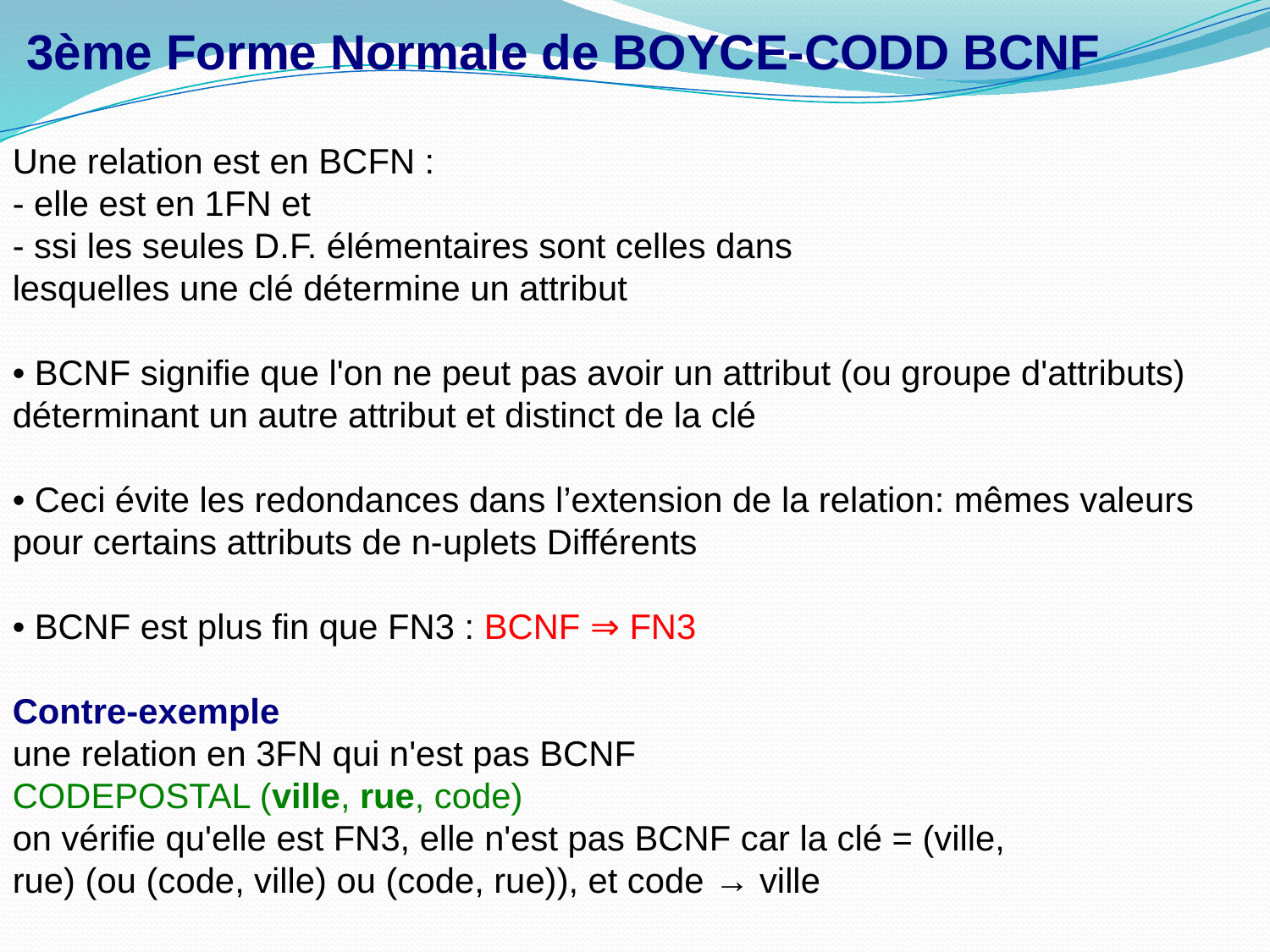

3ème Forme Normale de BOYCE-CODD BCNF

Une relation est en BCFN :
- elle est en 1FN et
- ssi les seules D.F. élémentaires sont celles dans
lesquelles une clé détermine un attribut

• BCNF signifie que l'on ne peut pas avoir un attribut (ou groupe d'attributs) déterminant un autre attribut et distinct de la clé

• Ceci évite les redondances dans l’extension de la relation: mêmes valeurs pour certains attributs de n-uplets Différents

• BCNF est plus fin que FN3 : BCNF ⇒ FN3

Contre-exemple
une relation en 3FN qui n'est pas BCNF
CODEPOSTAL (ville, rue, code)
on vérifie qu'elle est FN3, elle n'est pas BCNF car la clé = (ville,
rue) (ou (code, ville) ou (code, rue)), et code → ville